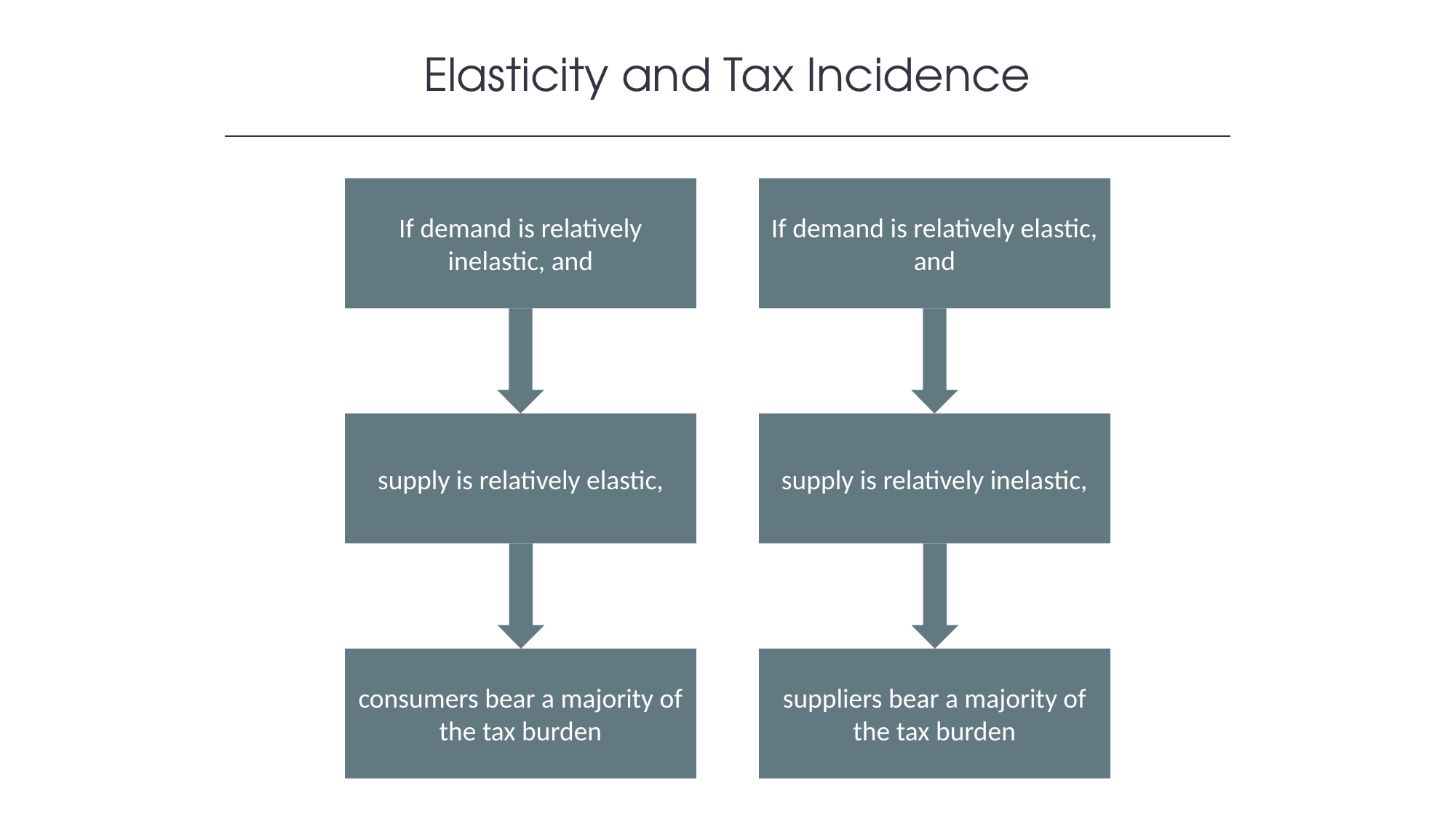

Elasticity and Tax Incidence
If demand is relatively inelastic, and
If demand is relatively elastic, and

supply is relatively elastic,
supply is relatively inelastic,

consumers bear a majority of the tax burden
suppliers bear a majority of the tax burden